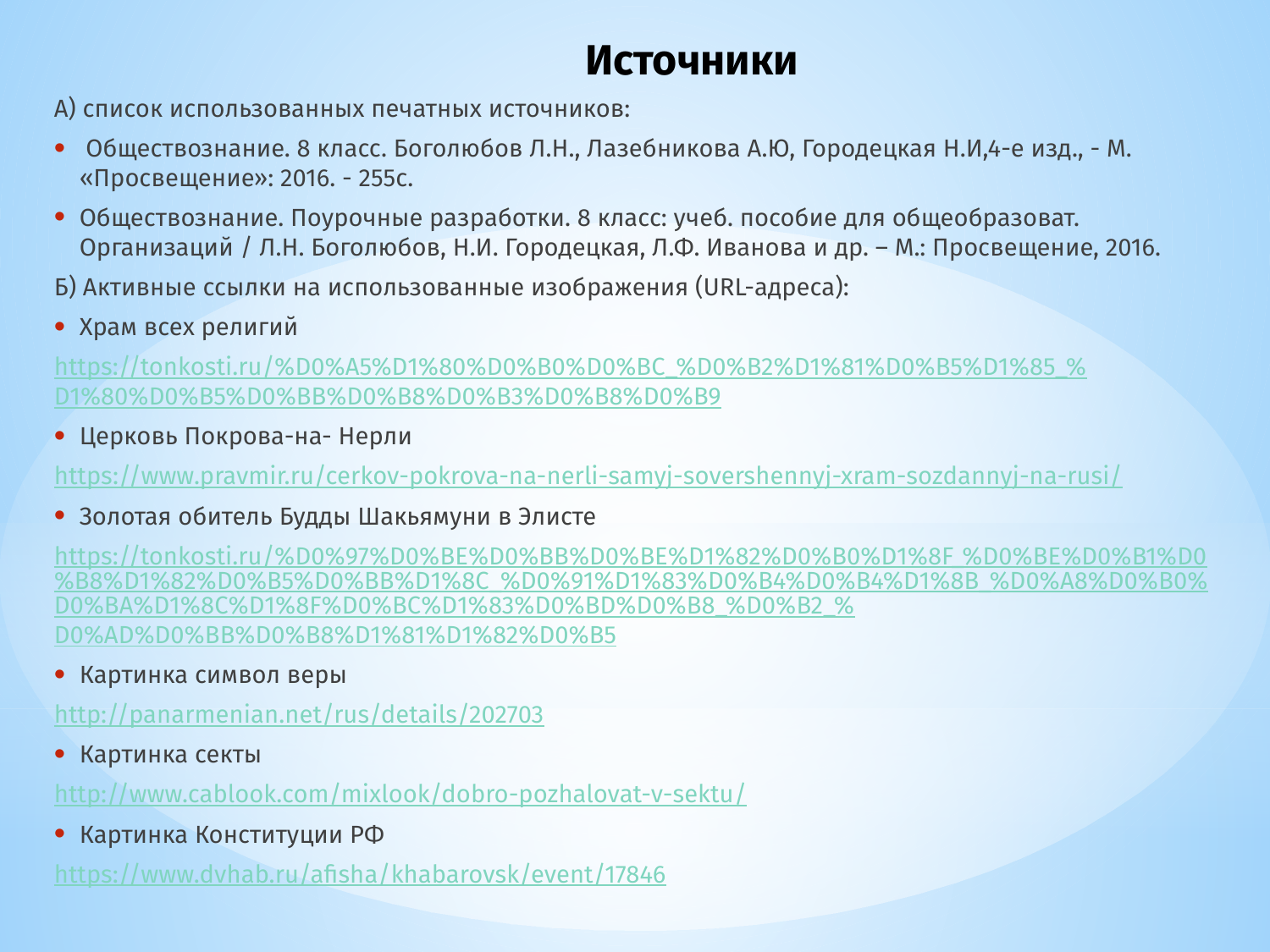

# Источники
А) список использованных печатных источников:
 Обществознание. 8 класс. Боголюбов Л.Н., Лазебникова А.Ю, Городецкая Н.И,4-е изд., - М. «Просвещение»: 2016. - 255с.
Обществознание. Поурочные разработки. 8 класс: учеб. пособие для общеобразоват. Организаций / Л.Н. Боголюбов, Н.И. Городецкая, Л.Ф. Иванова и др. – М.: Просвещение, 2016.
Б) Активные ссылки на использованные изображения (URL-адреса):
Храм всех религий
https://tonkosti.ru/%D0%A5%D1%80%D0%B0%D0%BC_%D0%B2%D1%81%D0%B5%D1%85_%D1%80%D0%B5%D0%BB%D0%B8%D0%B3%D0%B8%D0%B9
Церковь Покрова-на- Нерли
https://www.pravmir.ru/cerkov-pokrova-na-nerli-samyj-sovershennyj-xram-sozdannyj-na-rusi/
Золотая обитель Будды Шакьямуни в Элисте
https://tonkosti.ru/%D0%97%D0%BE%D0%BB%D0%BE%D1%82%D0%B0%D1%8F_%D0%BE%D0%B1%D0%B8%D1%82%D0%B5%D0%BB%D1%8C_%D0%91%D1%83%D0%B4%D0%B4%D1%8B_%D0%A8%D0%B0%D0%BA%D1%8C%D1%8F%D0%BC%D1%83%D0%BD%D0%B8_%D0%B2_%D0%AD%D0%BB%D0%B8%D1%81%D1%82%D0%B5
Картинка символ веры
http://panarmenian.net/rus/details/202703
Картинка секты
http://www.cablook.com/mixlook/dobro-pozhalovat-v-sektu/
Картинка Конституции РФ
https://www.dvhab.ru/afisha/khabarovsk/event/17846